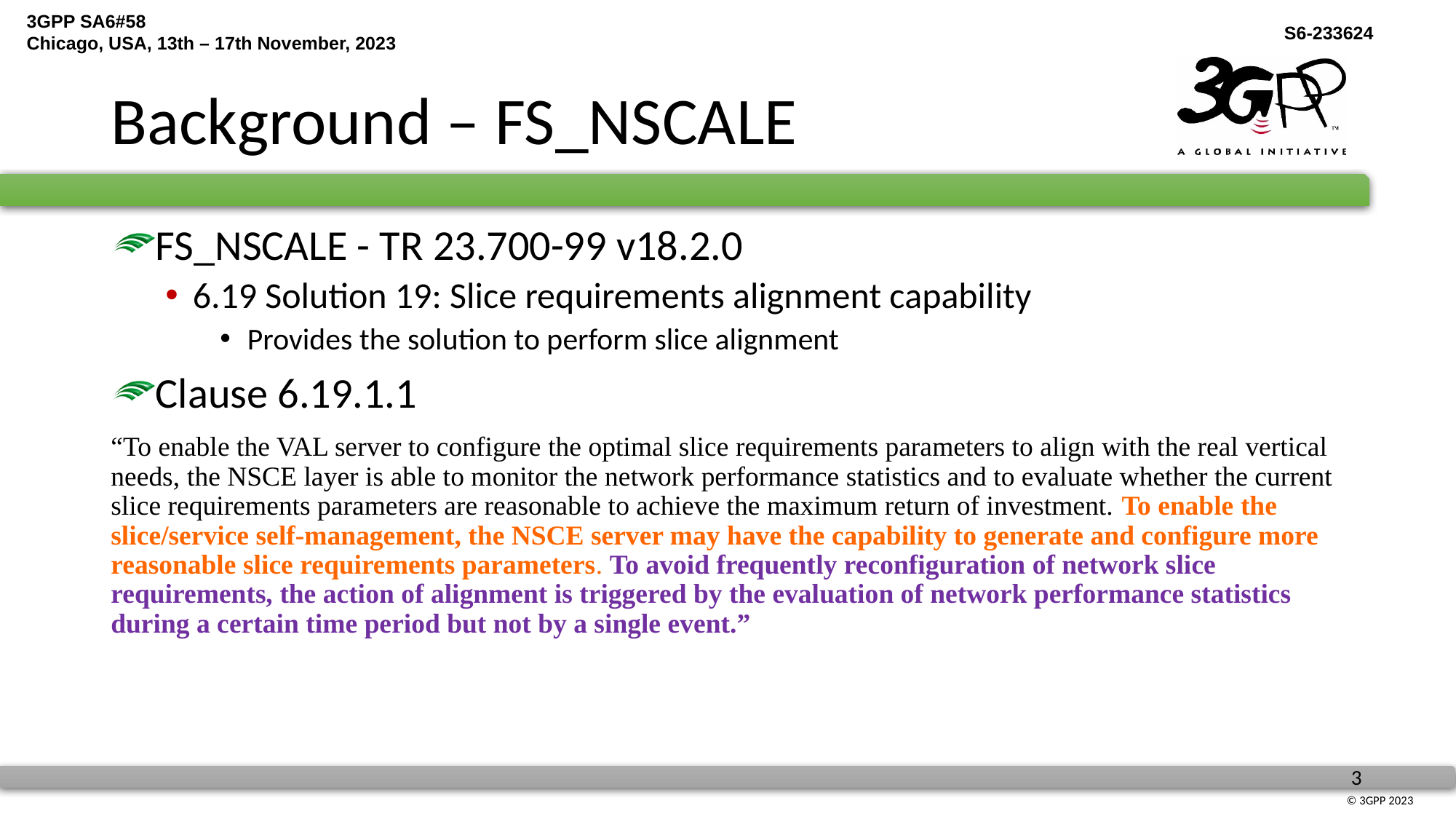

# Background – FS_NSCALE
FS_NSCALE - TR 23.700-99 v18.2.0
6.19 Solution 19: Slice requirements alignment capability
Provides the solution to perform slice alignment
Clause 6.19.1.1
“To enable the VAL server to configure the optimal slice requirements parameters to align with the real vertical needs, the NSCE layer is able to monitor the network performance statistics and to evaluate whether the current slice requirements parameters are reasonable to achieve the maximum return of investment. To enable the slice/service self-management, the NSCE server may have the capability to generate and configure more reasonable slice requirements parameters. To avoid frequently reconfiguration of network slice requirements, the action of alignment is triggered by the evaluation of network performance statistics during a certain time period but not by a single event.”